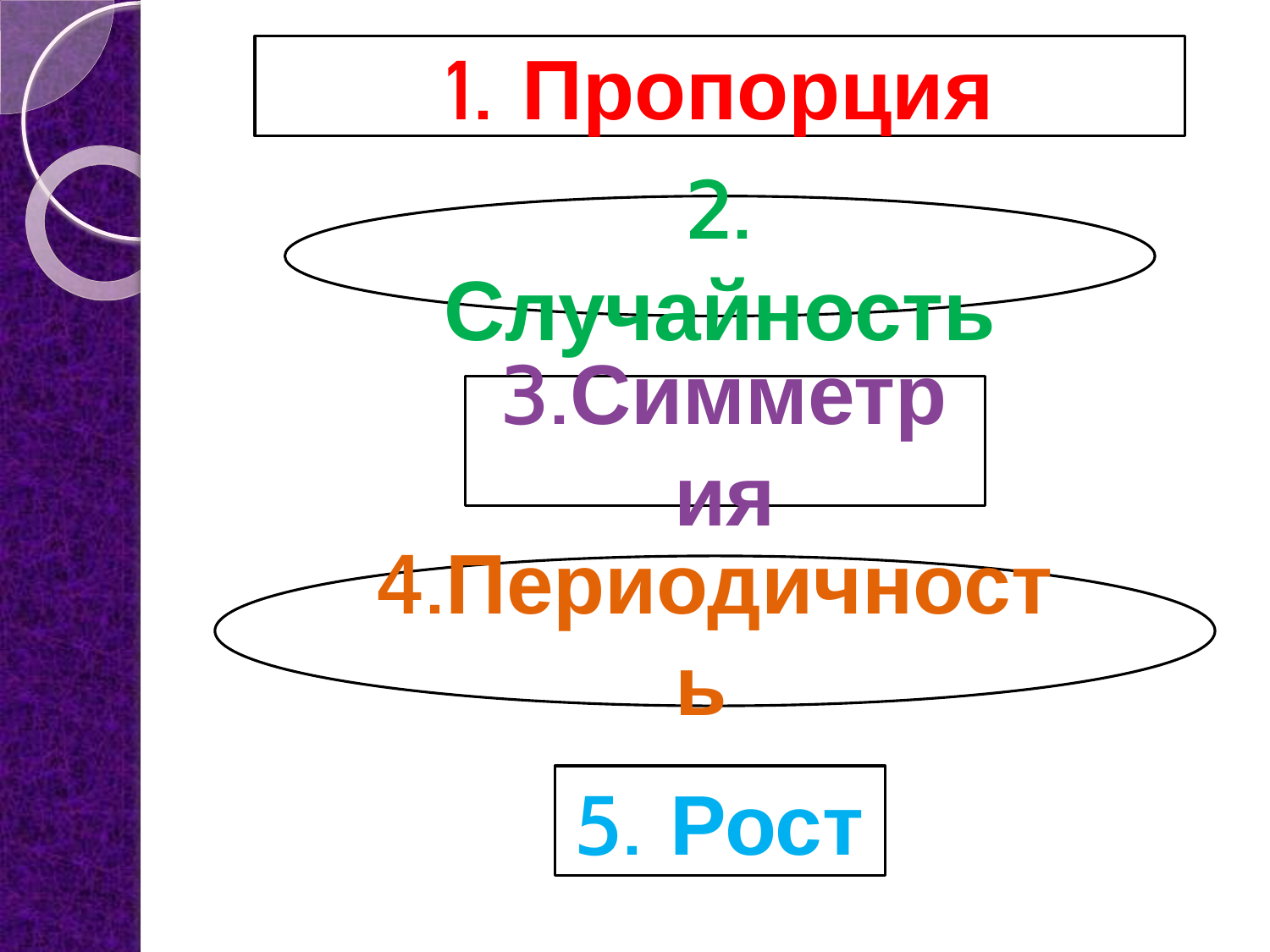

1. Пропорция
#
2. Случайность
3.Симметрия
4.Периодичность
5. Рост